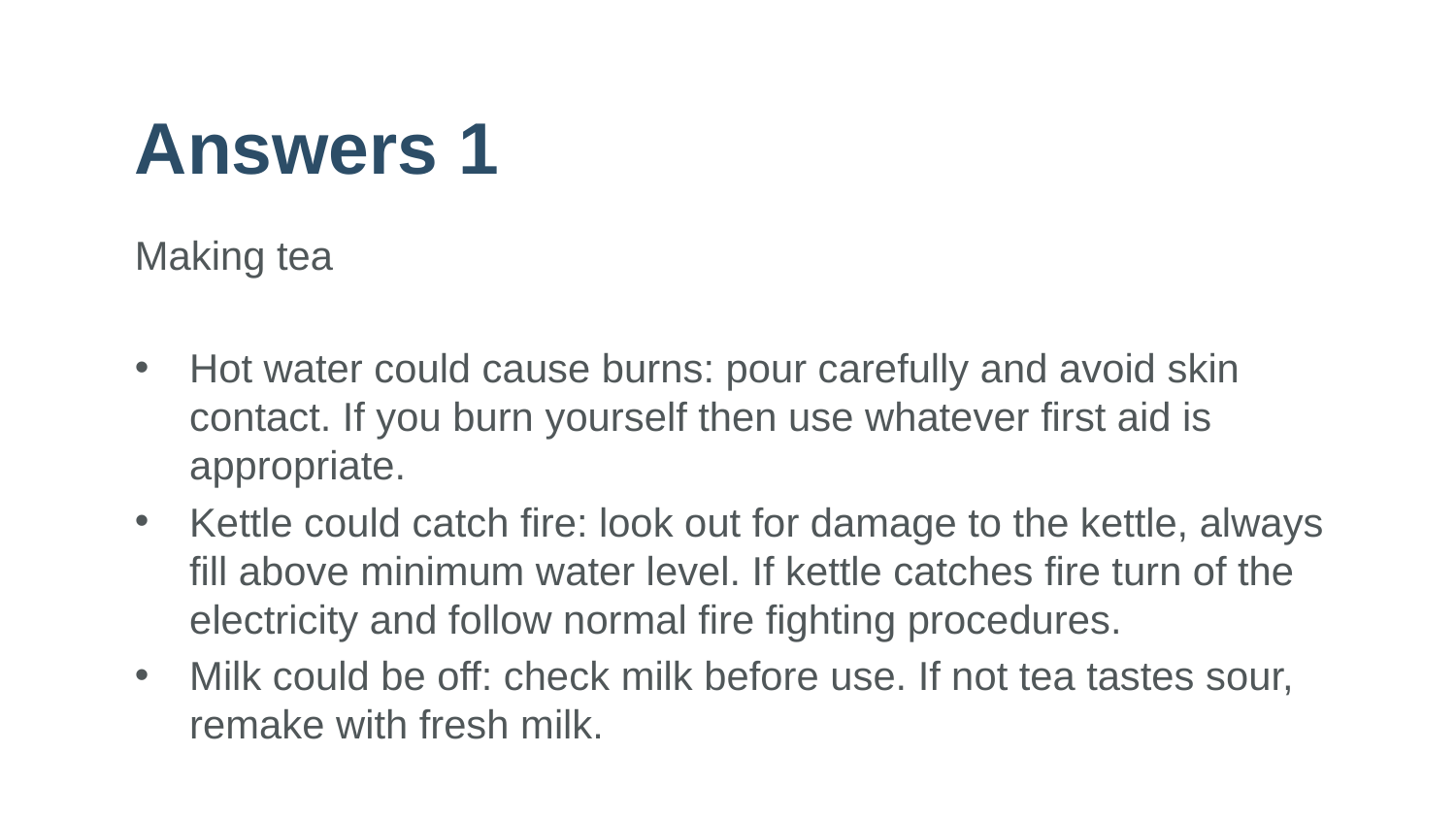

# Answers 1
Making tea

Hot water could cause burns: pour carefully and avoid skin contact. If you burn yourself then use whatever first aid is appropriate.
Kettle could catch fire: look out for damage to the kettle, always fill above minimum water level. If kettle catches fire turn of the electricity and follow normal fire fighting procedures.
Milk could be off: check milk before use. If not tea tastes sour, remake with fresh milk.